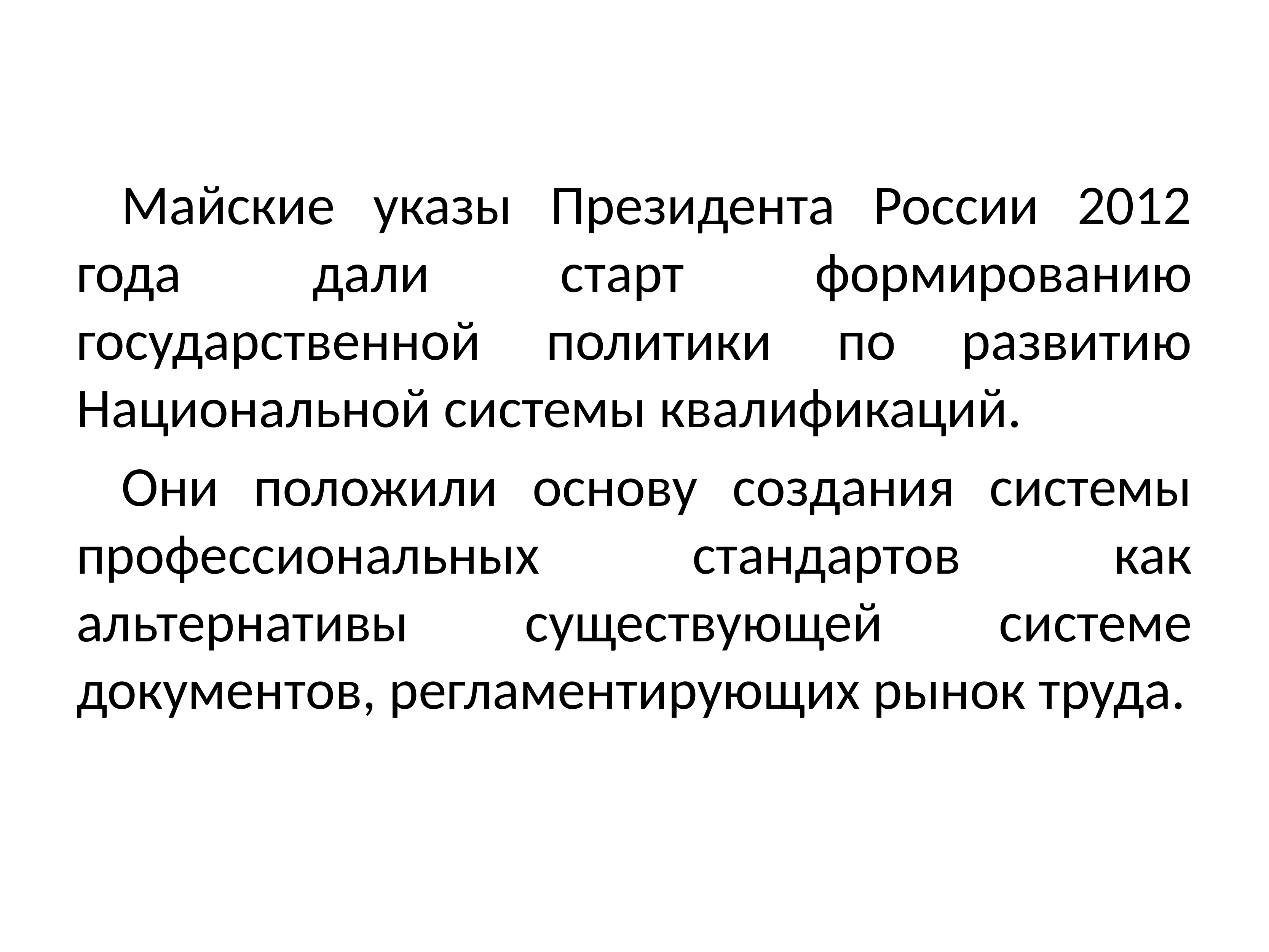

Майские указы Президента России 2012 года дали старт формированию государственной политики по развитию Национальной системы квалификаций.
Они положили основу создания системы профессиональных стандартов как альтернативы существующей системе документов, регламентирующих рынок труда.